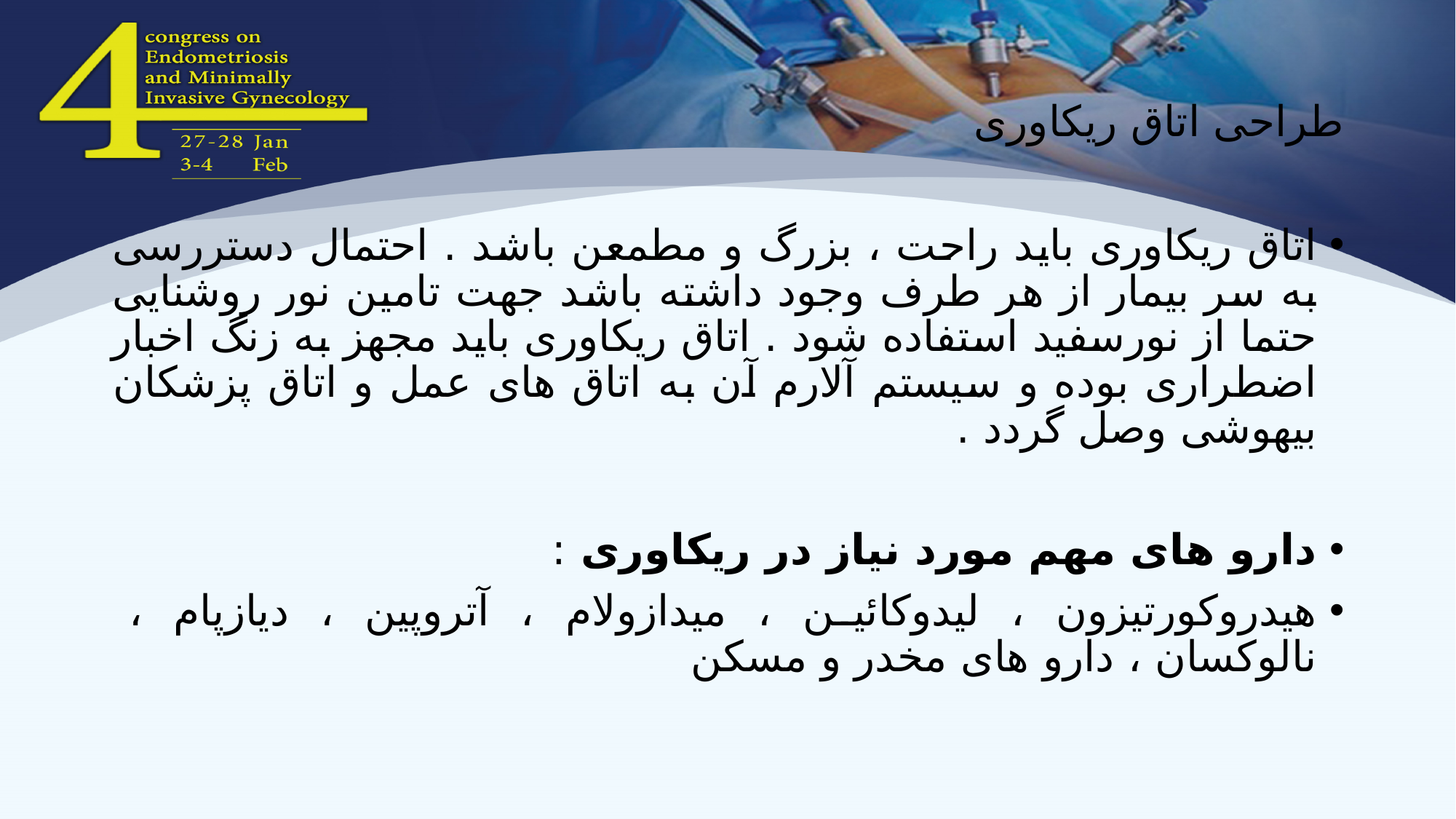

# طراحی اتاق ریکاوری
اتاق ریکاوری باید راحت ، بزرگ و مطمعن باشد . احتمال دستررسی به سر بیمار از هر طرف وجود داشته باشد جهت تامین نور روشنایی حتما از نورسفید استفاده شود . اتاق ریکاوری باید مجهز به زنگ اخبار اضطراری بوده و سیستم آلارم آن به اتاق های عمل و اتاق پزشکان بیهوشی وصل گردد .

دارو های مهم مورد نیاز در ریکاوری :
هیدروکورتیزون ، لیدوکائین ، میدازولام ، آتروپین ، دیازپام ، نالوکسان ، دارو های مخدر و مسکن